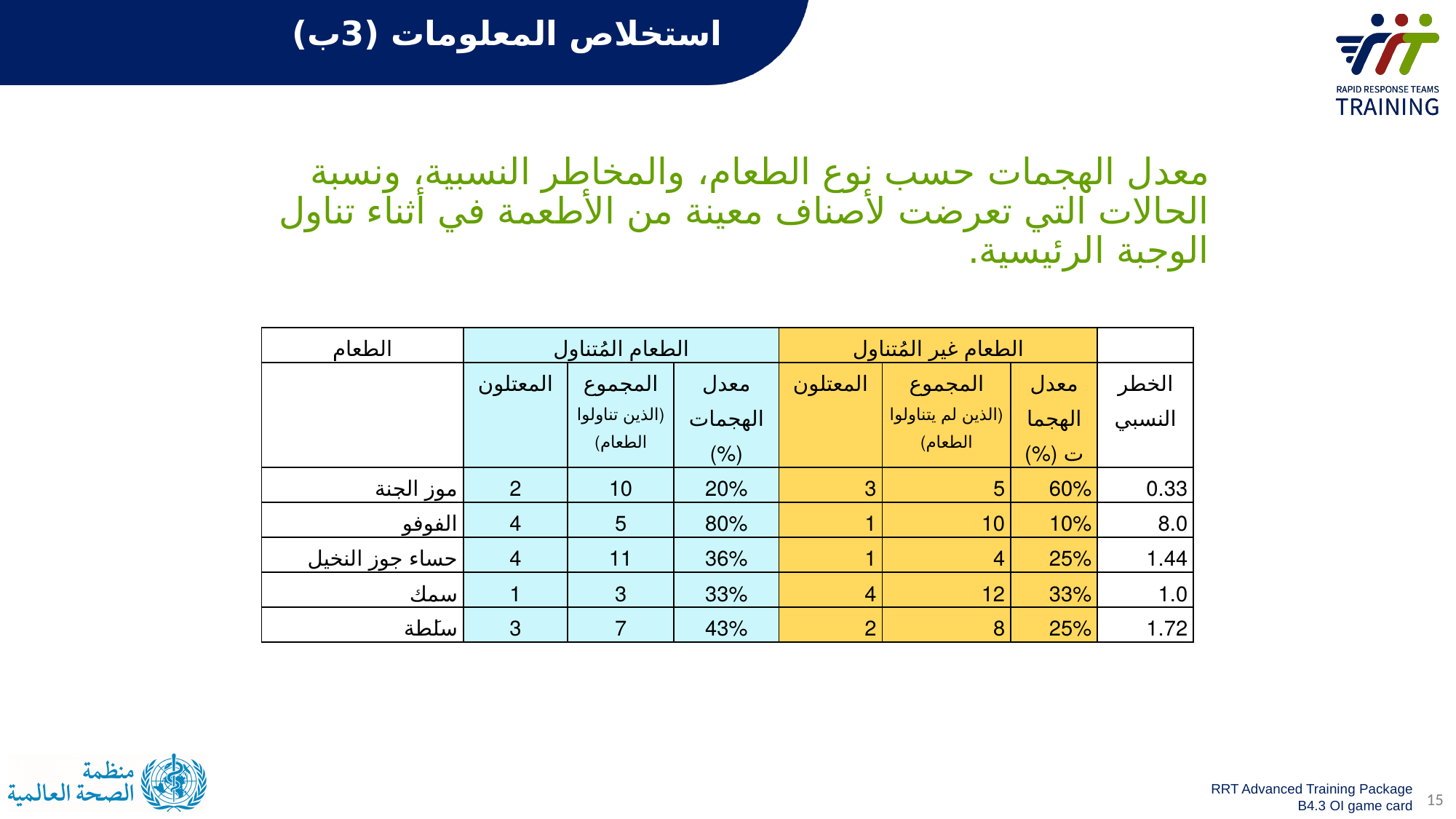

استخلاص المعلومات (3ب)
معدل الهجمات حسب نوع الطعام، والمخاطر النسبية، ونسبة الحالات التي تعرضت لأصناف معينة من الأطعمة في أثناء تناول الوجبة الرئيسية.
| الطعام | الطعام المُتناول |  |  | الطعام غير المُتناول |  |  |  |
| --- | --- | --- | --- | --- | --- | --- | --- |
|  | المعتلون | المجموع (الذين تناولوا الطعام) | معدل الهجمات (%) | المعتلون | المجموع (الذين لم يتناولوا الطعام) | معدل الهجمات (%) | الخطر النسبي |
| موز الجنة | 2 | 10 | 20% | 3 | 5 | 60% | 0.33 |
| الفوفو | 4 | 5 | 80% | 1 | 10 | 10% | 8.0 |
| حساء جوز النخيل | 4 | 11 | 36% | 1 | 4 | 25% | 1.44 |
| سمك | 1 | 3 | 33% | 4 | 12 | 33% | 1.0 |
| سلَطة | 3 | 7 | 43% | 2 | 8 | 25% | 1.72 |